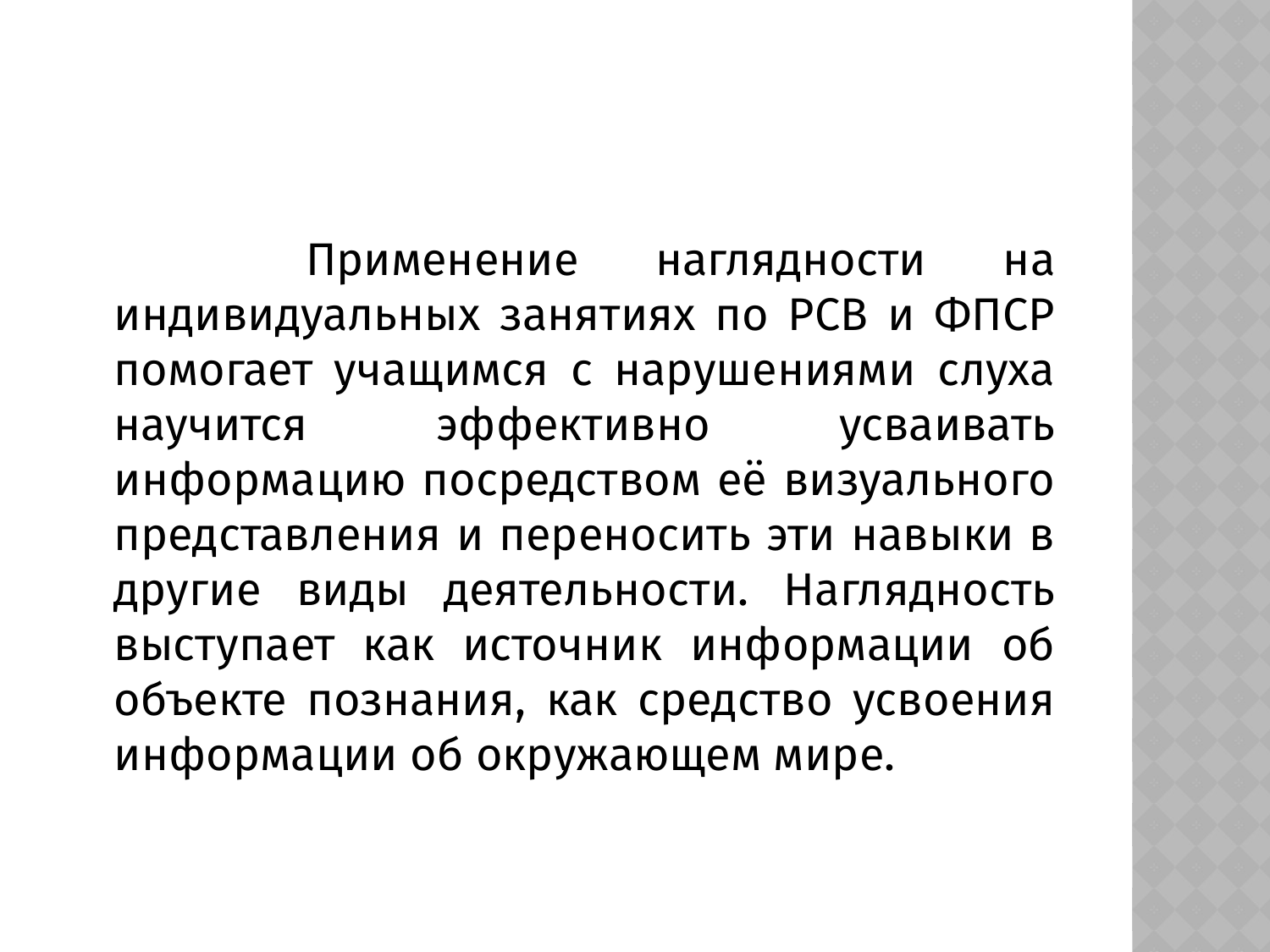

#
   Применение наглядности на индивидуальных занятиях по РСВ и ФПСР помогает учащимся с нарушениями слуха научится эффективно усваивать информацию посредством её визуального представления и переносить эти навыки в другие виды деятельности. Наглядность выступает как источник информации об объекте познания, как средство усвоения информации об окружающем мире.